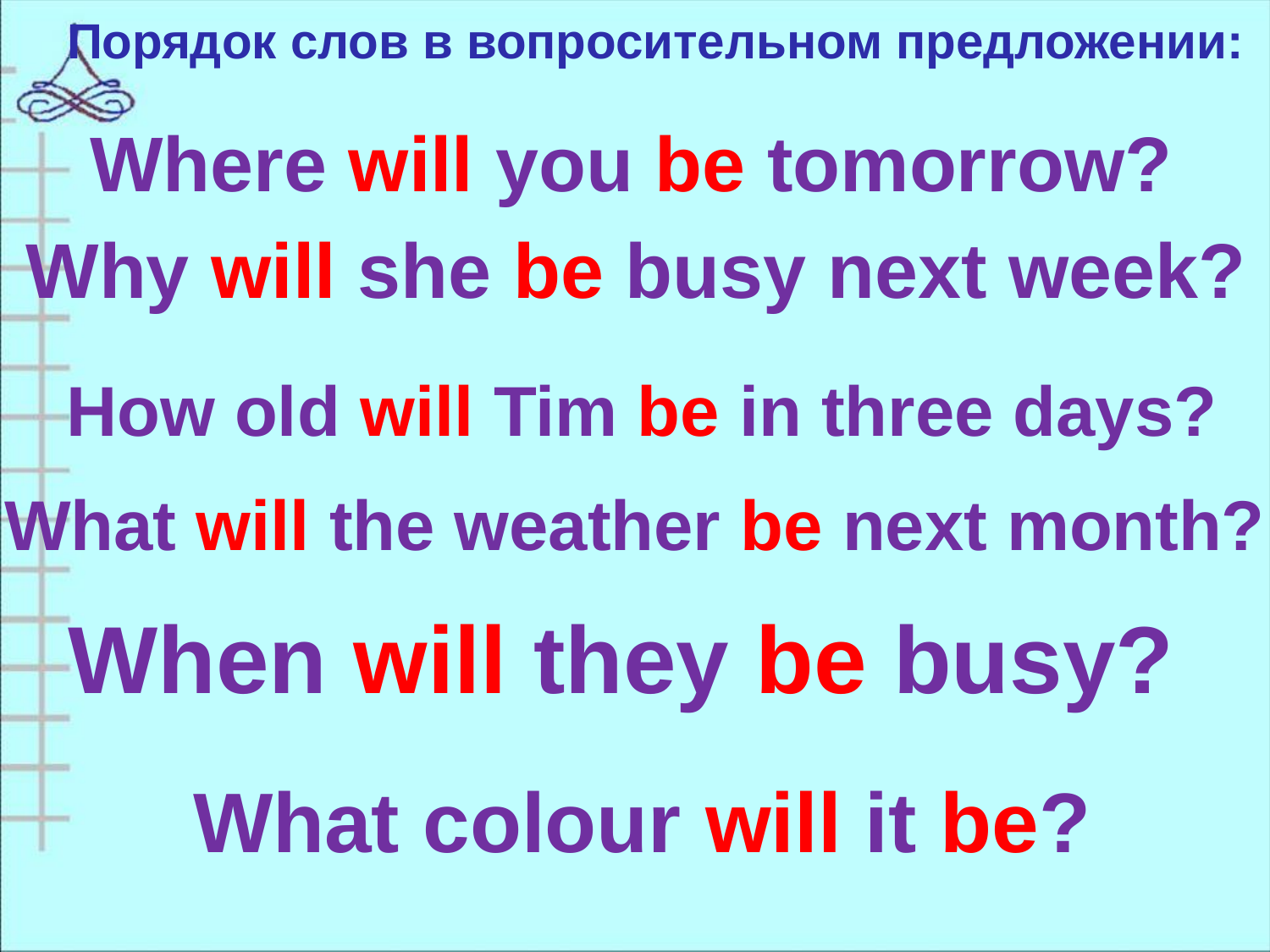

Порядок слов в вопросительном предложении:
Where will you be tomorrow?
Why will she be busy next week?
How old will Tim be in three days?
What will the weather be next month?
When will they be busy?
What colour will it be?